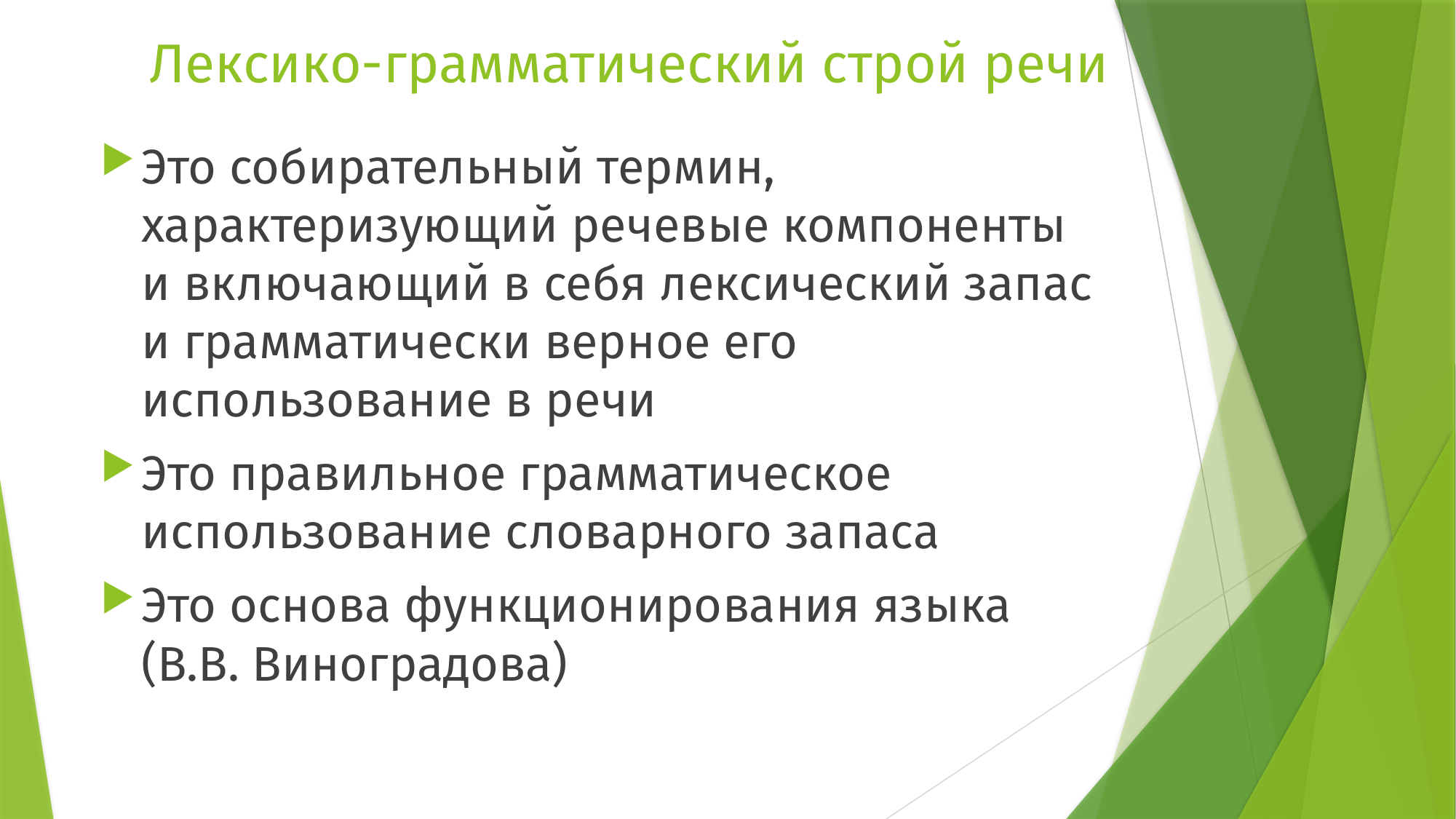

# Лексико-грамматический строй речи
Это собирательный термин, характеризующий речевые компоненты и включающий в себя лексический запас и грамматически верное его использование в речи
Это правильное грамматическое использование словарного запаса
Это основа функционирования языка (В.В. Виноградова)